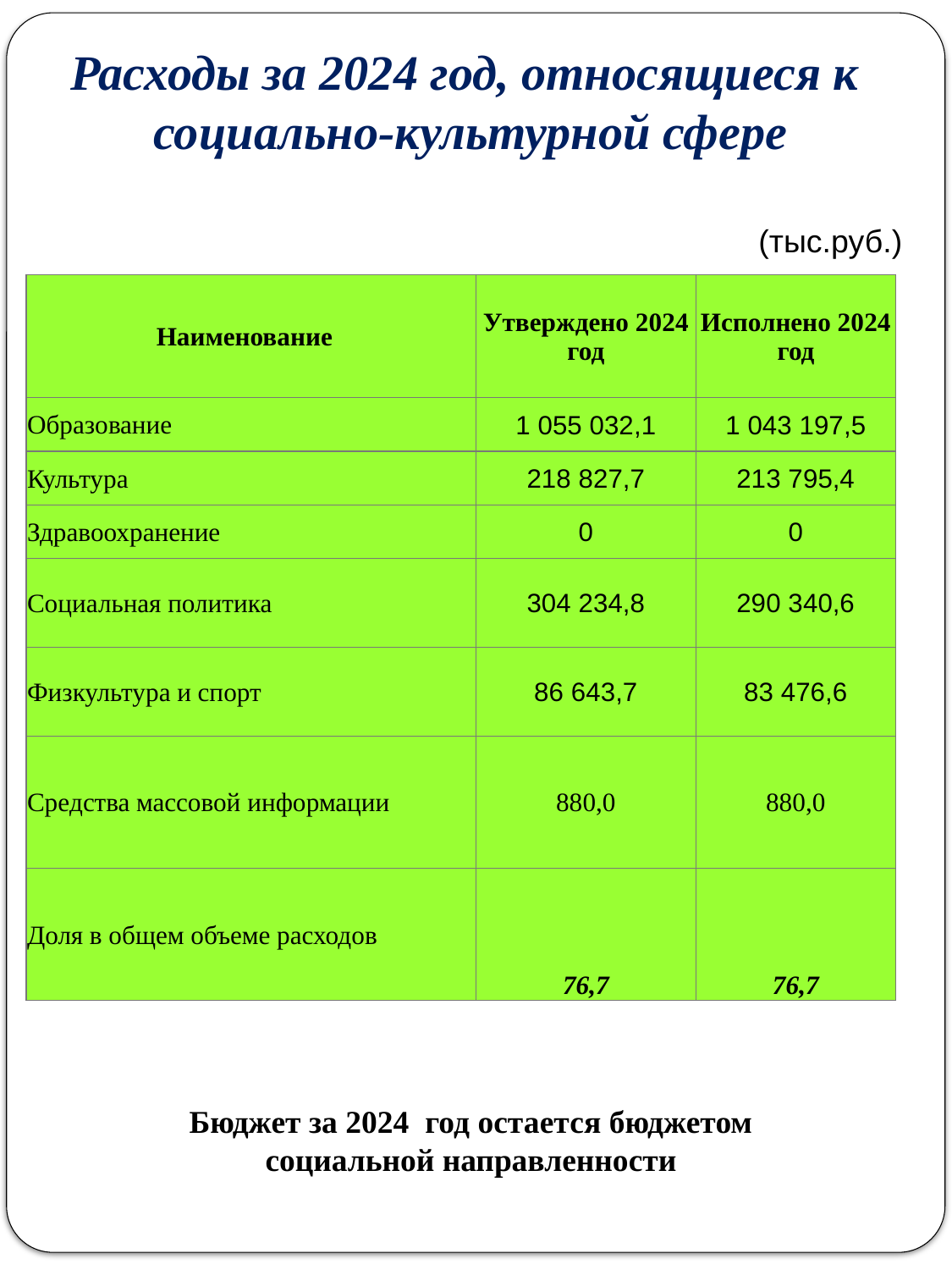

Расходы за 2024 год, относящиеся к
социально-культурной сфере
(тыс.руб.)
| Наименование | Утверждено 2024 год | Исполнено 2024 год |
| --- | --- | --- |
| Образование | 1 055 032,1 | 1 043 197,5 |
| Культура | 218 827,7 | 213 795,4 |
| Здравоохранение | 0 | 0 |
| Социальная политика | 304 234,8 | 290 340,6 |
| Физкультура и спорт | 86 643,7 | 83 476,6 |
| Средства массовой информации | 880,0 | 880,0 |
| Доля в общем объеме расходов | 76,7 | 76,7 |
Бюджет за 2024  год остается бюджетом социальной направленности